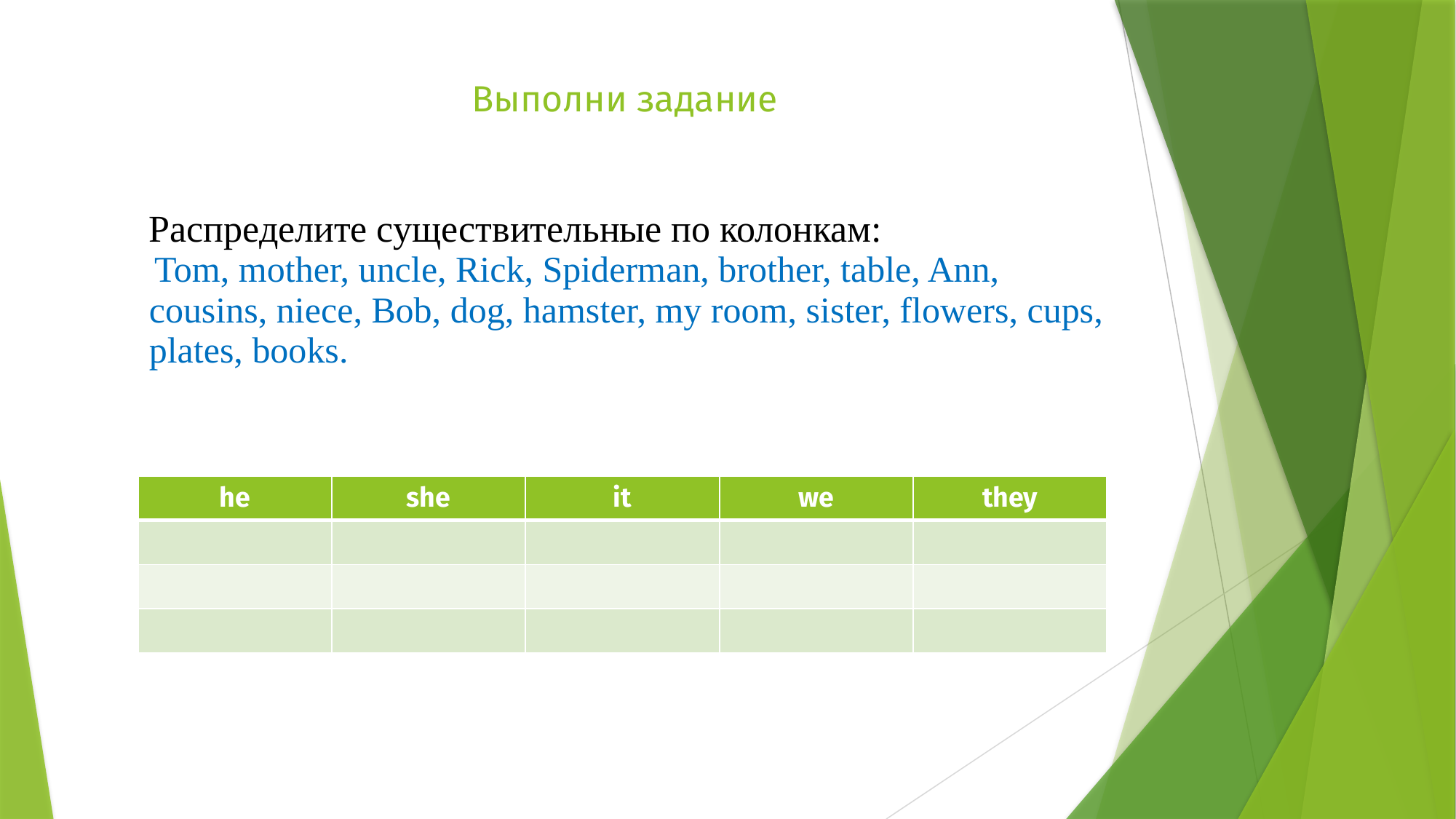

# Выполни задание
Распределите существительные по колонкам:
 Tom, mother, uncle, Rick, Spiderman, brother, table, Ann, cousins, niece, Bob, dog, hamster, my room, sister, flowers, cups, plates, books.
| he | she | it | we | they |
| --- | --- | --- | --- | --- |
|  |  |  |  |  |
|  |  |  |  |  |
|  |  |  |  |  |